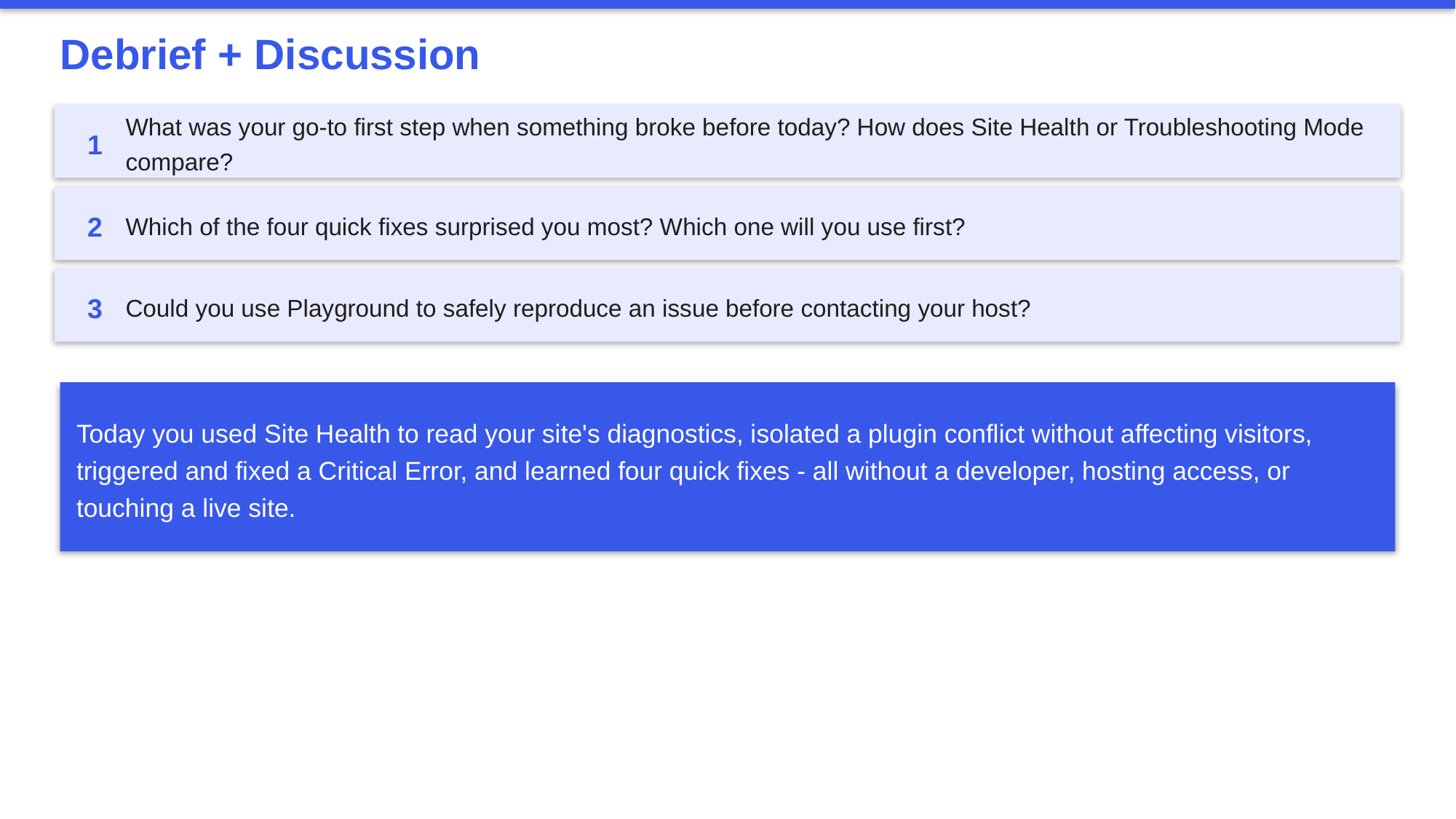

Debrief + Discussion

1
What was your go-to first step when something broke before today? How does Site Health or Troubleshooting Mode compare?

2
Which of the four quick fixes surprised you most? Which one will you use first?

3
Could you use Playground to safely reproduce an issue before contacting your host?

Today you used Site Health to read your site's diagnostics, isolated a plugin conflict without affecting visitors, triggered and fixed a Critical Error, and learned four quick fixes - all without a developer, hosting access, or touching a live site.